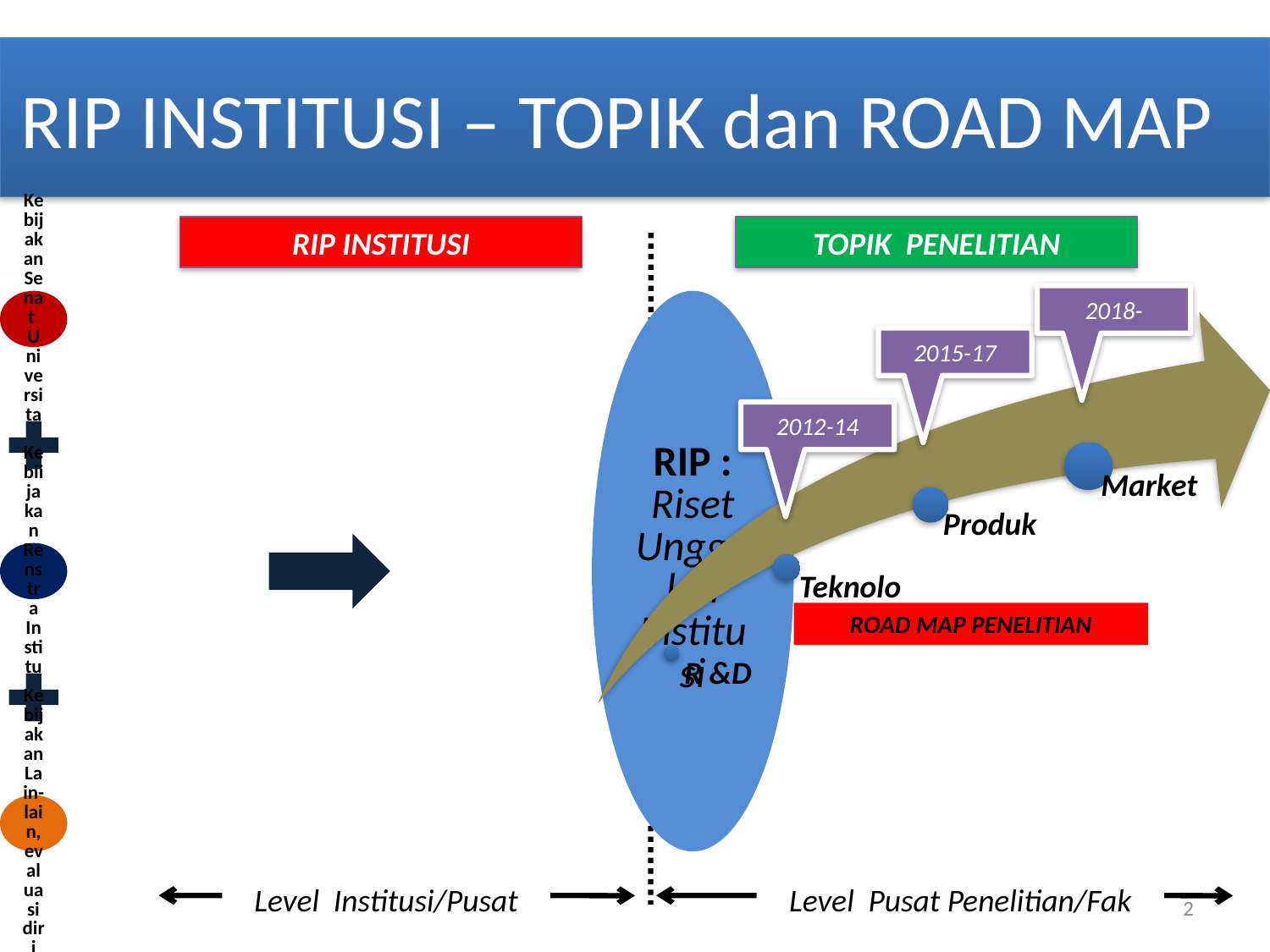

# RIP INSTITUSI – TOPIK dan ROAD MAP
RIP INSTITUSI
TOPIK  PENELITIAN
2018-
Kebijakan Senat  Universitas
Kebiijakan Renstra Institusi
R &D
Teknologi
Produk
Market
2015-17
2012-14

ROAD MAP PENELITIAN
Level  Institusi/Pusat
Level  Pusat Penelitian/Fak
2